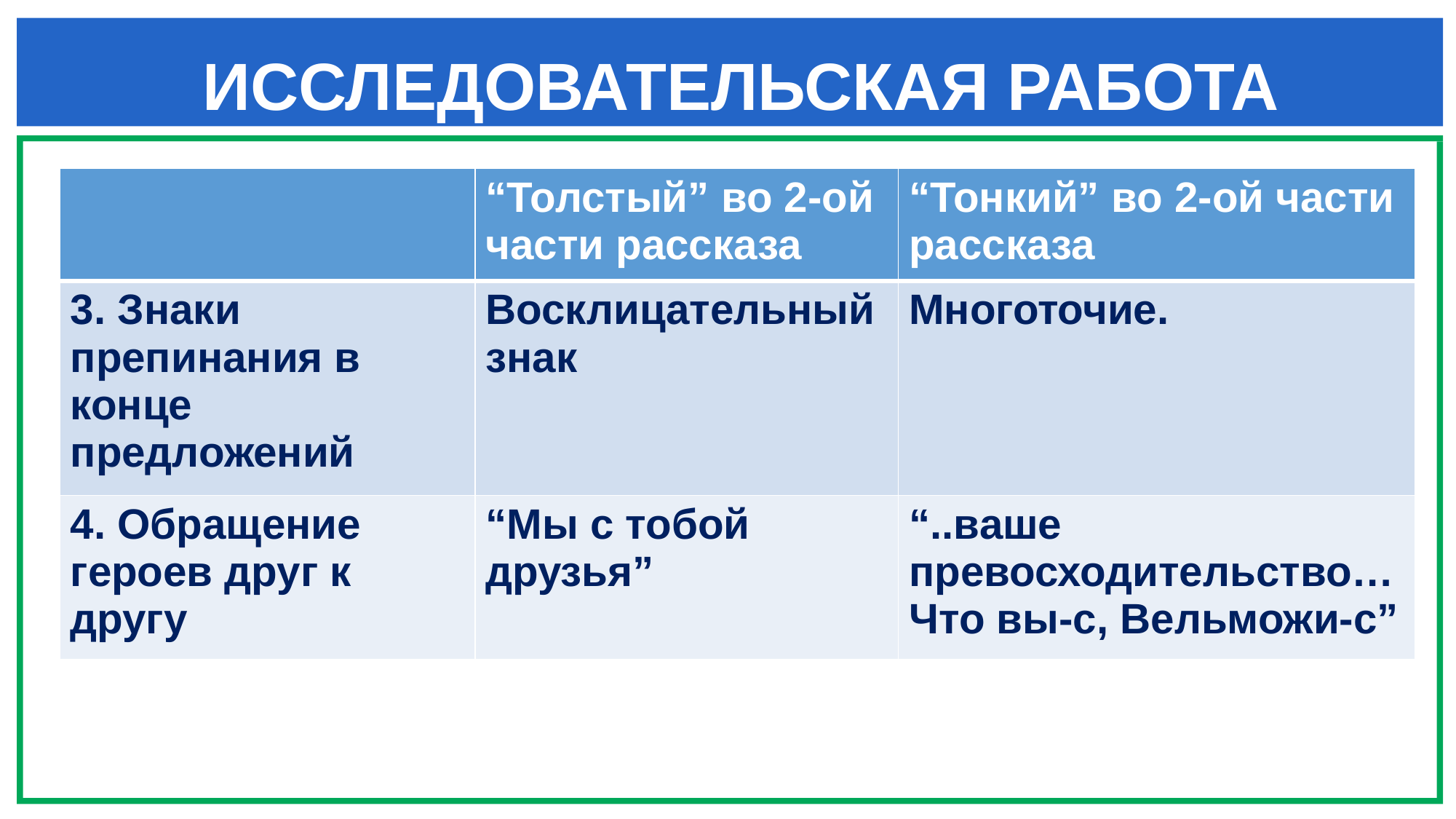

# ИССЛЕДОВАТЕЛЬСКАЯ РАБОТА

|  | “Толстый” во 2-ой части рассказа | “Тонкий” во 2-ой части рассказа |
| --- | --- | --- |
| 3. Знаки препинания в конце предложений | Восклицательный знак | Многоточие. |
| 4. Обращение героев друг к другу | “Мы с тобой друзья” | “..ваше превосходительство…Что вы-с, Вельможи-с” |